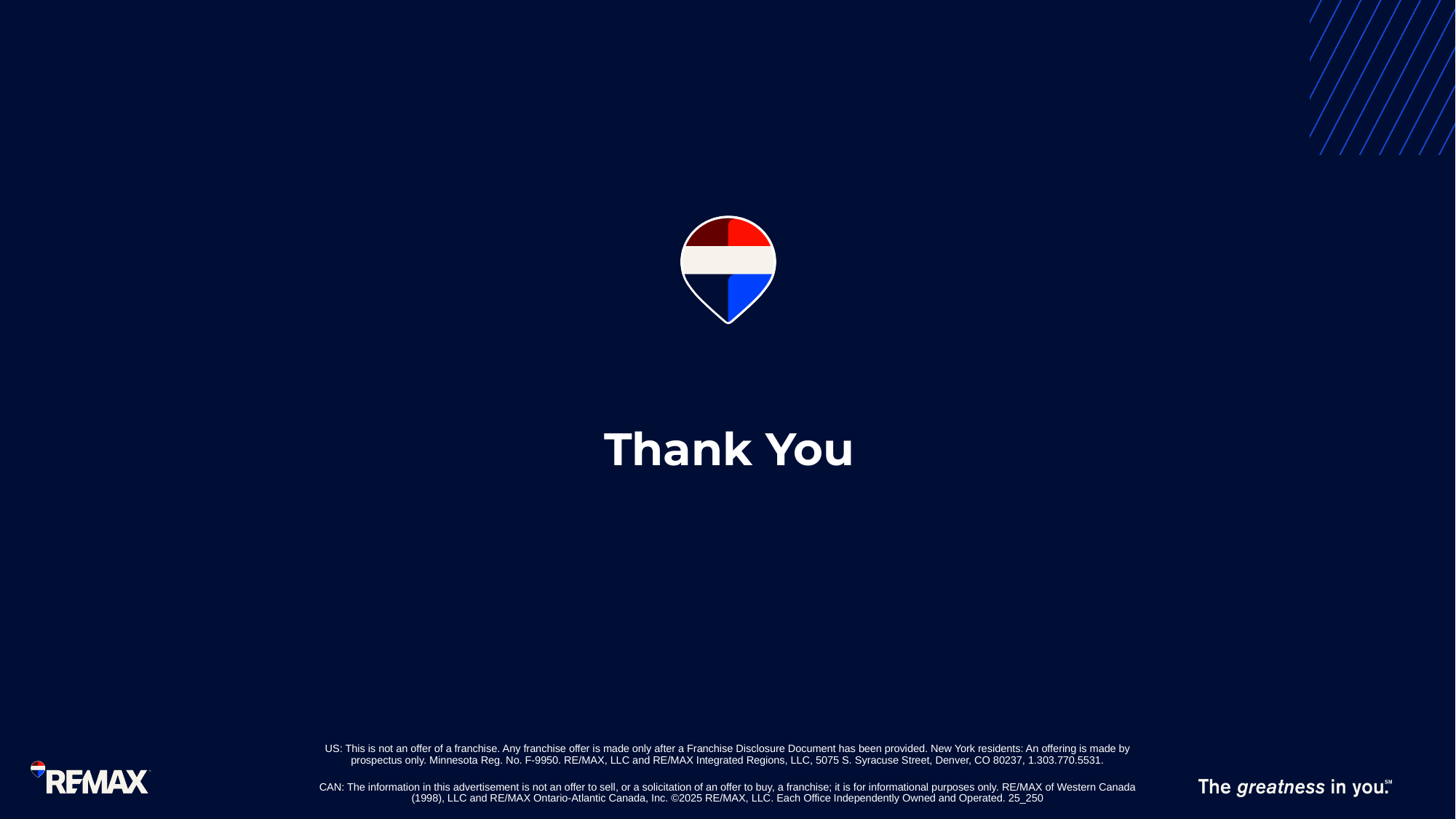

# Thank You
US: This is not an offer of a franchise. Any franchise offer is made only after a Franchise Disclosure Document has been provided. New York residents: An offering is made by prospectus only. Minnesota Reg. No. F-9950. RE/MAX, LLC and RE/MAX Integrated Regions, LLC, 5075 S. Syracuse Street, Denver, CO 80237, 1.303.770.5531.
CAN: The information in this advertisement is not an offer to sell, or a solicitation of an offer to buy, a franchise; it is for informational purposes only. RE/MAX of Western Canada (1998), LLC and RE/MAX Ontario-Atlantic Canada, Inc. ©2025 RE/MAX, LLC. Each Office Independently Owned and Operated. 25_250